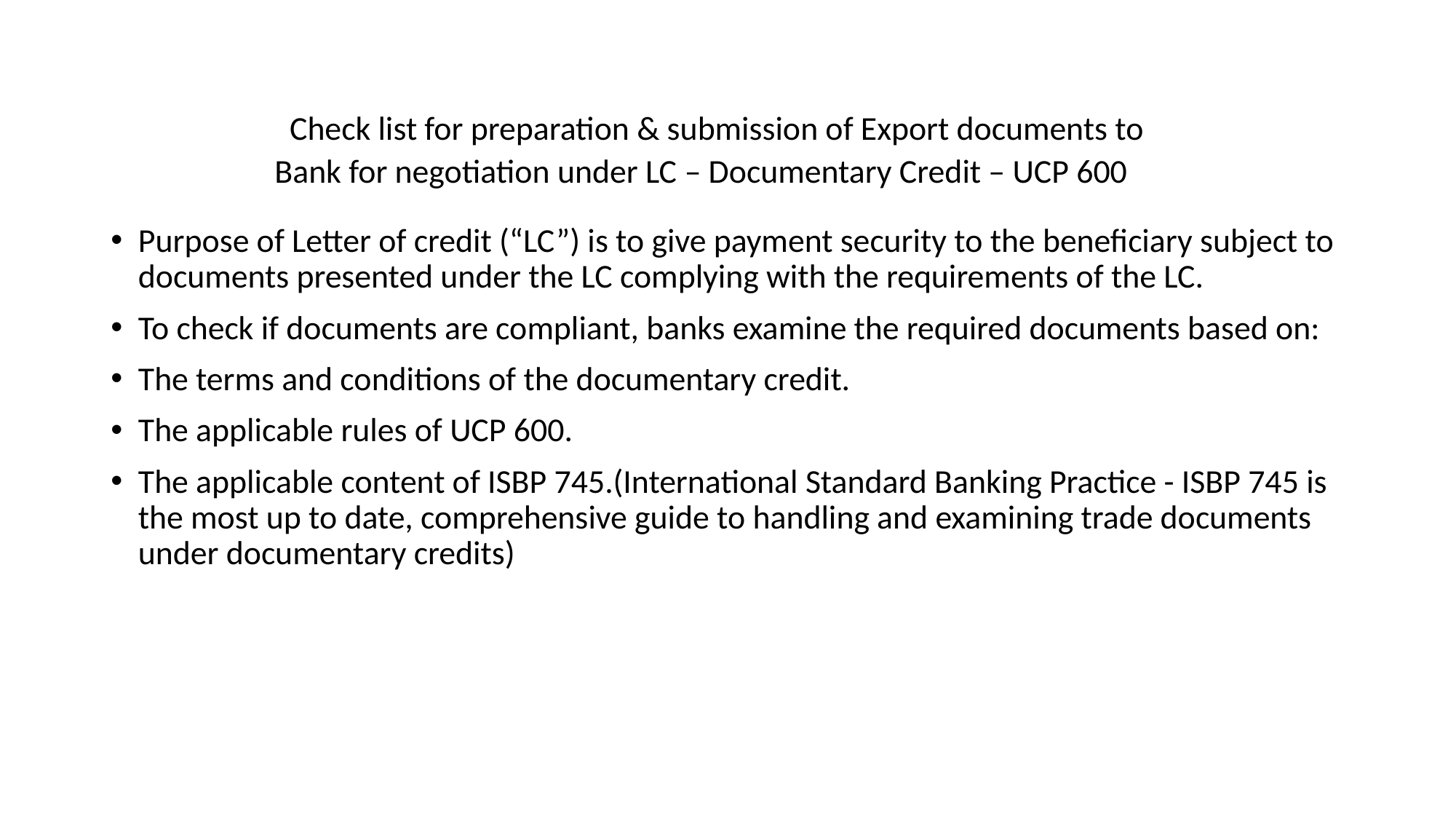

# Check list for preparation & submission of Export documents to Bank for negotiation under LC – Documentary Credit – UCP 600
Purpose of Letter of credit (“LC”) is to give payment security to the beneficiary subject to documents presented under the LC complying with the requirements of the LC.
To check if documents are compliant, banks examine the required documents based on:
The terms and conditions of the documentary credit.
The applicable rules of UCP 600.
The applicable content of ISBP 745.(International Standard Banking Practice - ISBP 745 is the most up to date, comprehensive guide to handling and examining trade documents under documentary credits)